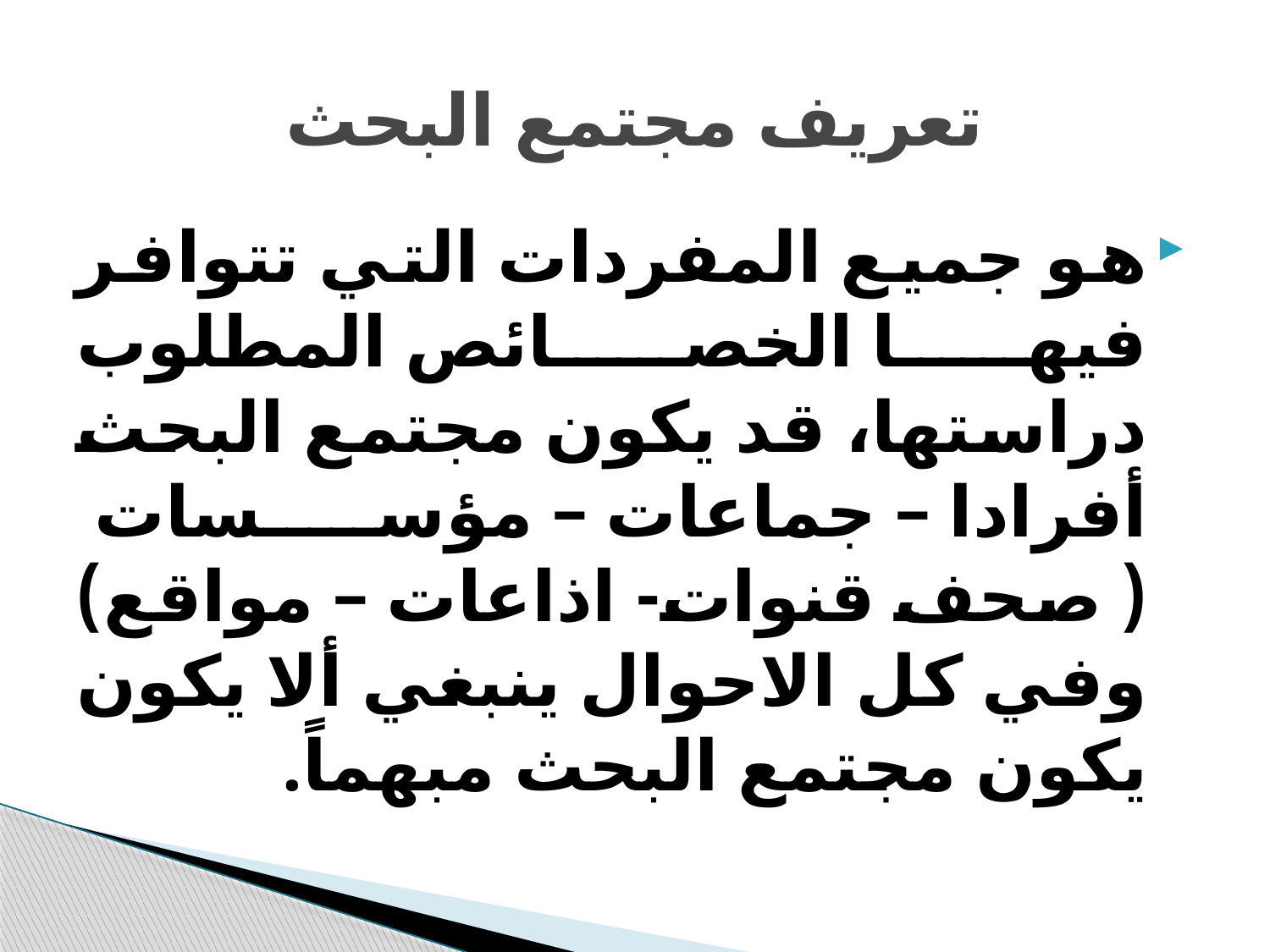

# تعريف مجتمع البحث
هو جميع المفردات التي تتوافر فيها الخصائص المطلوب دراستها، قد يكون مجتمع البحث أفرادا – جماعات – مؤسسات  ( صحف قنوات- اذاعات – مواقع) وفي كل الاحوال ينبغي ألا يكون يكون مجتمع البحث مبهماً.